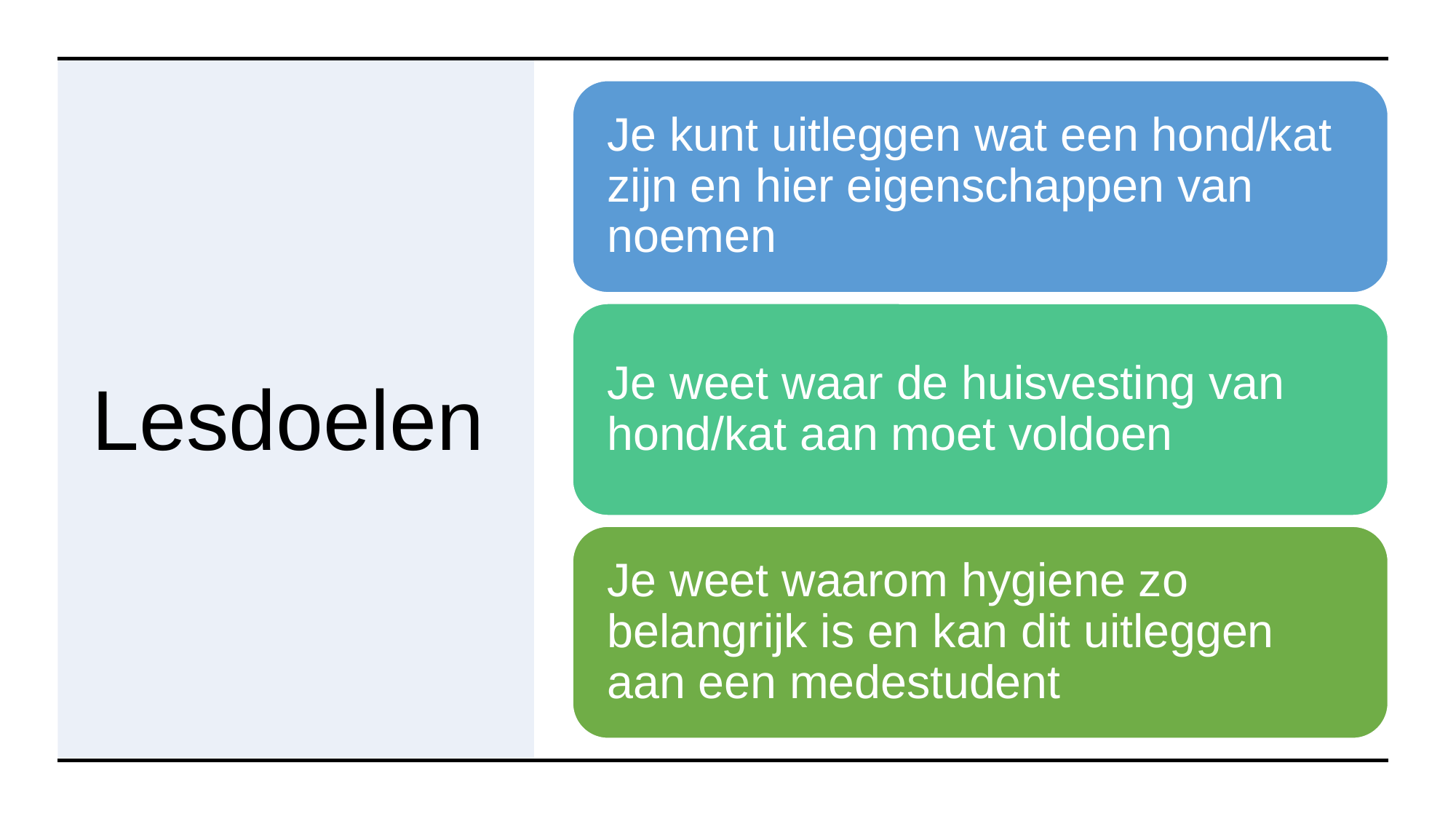

Je kunt uitleggen wat een hond/kat zijn en hier eigenschappen van noemen
Je weet waar de huisvesting van hond/kat aan moet voldoen
Je weet waarom hygiene zo belangrijk is en kan dit uitleggen aan een medestudent
# Lesdoelen